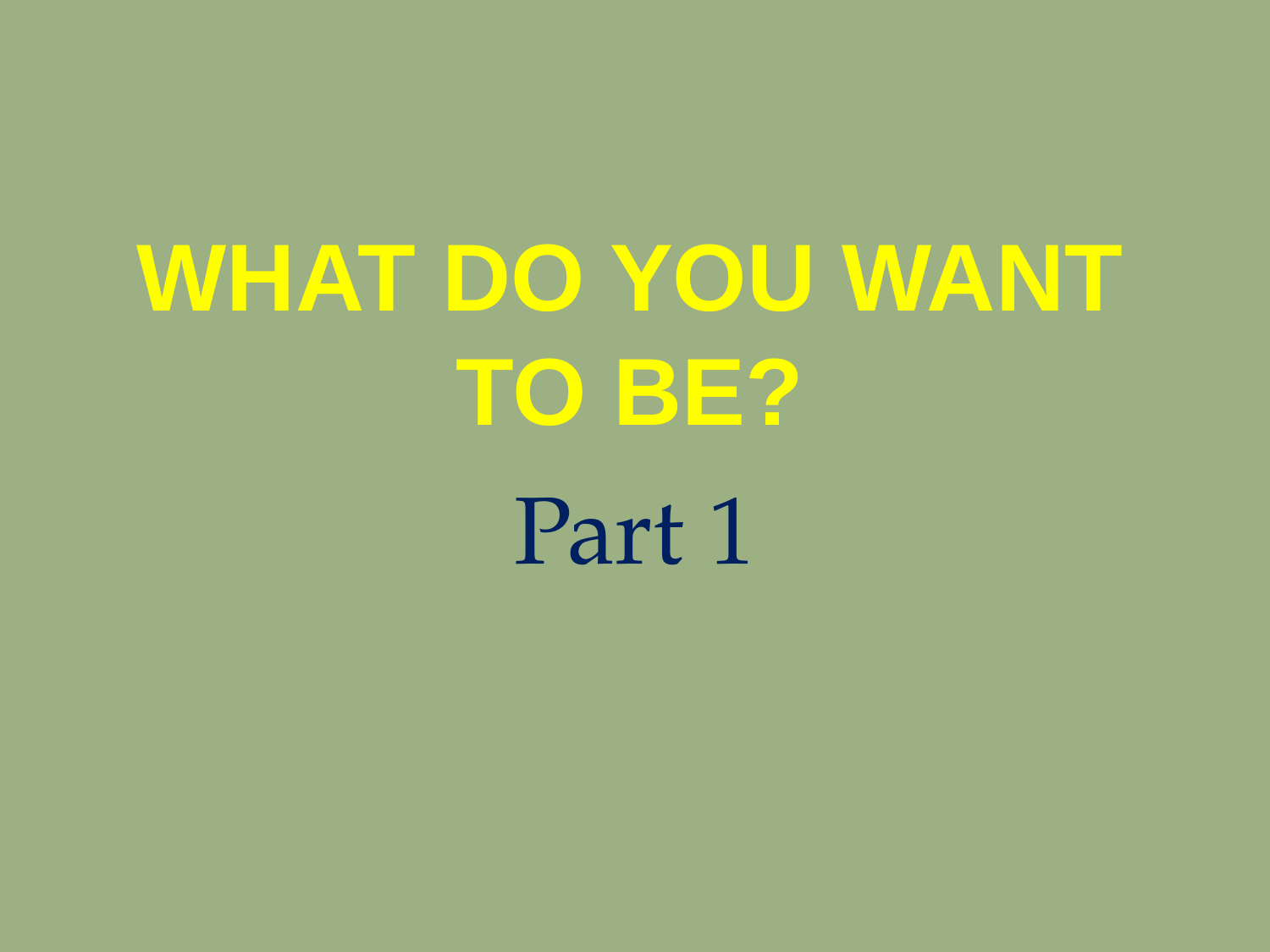

# What do you want to be?
Part 1